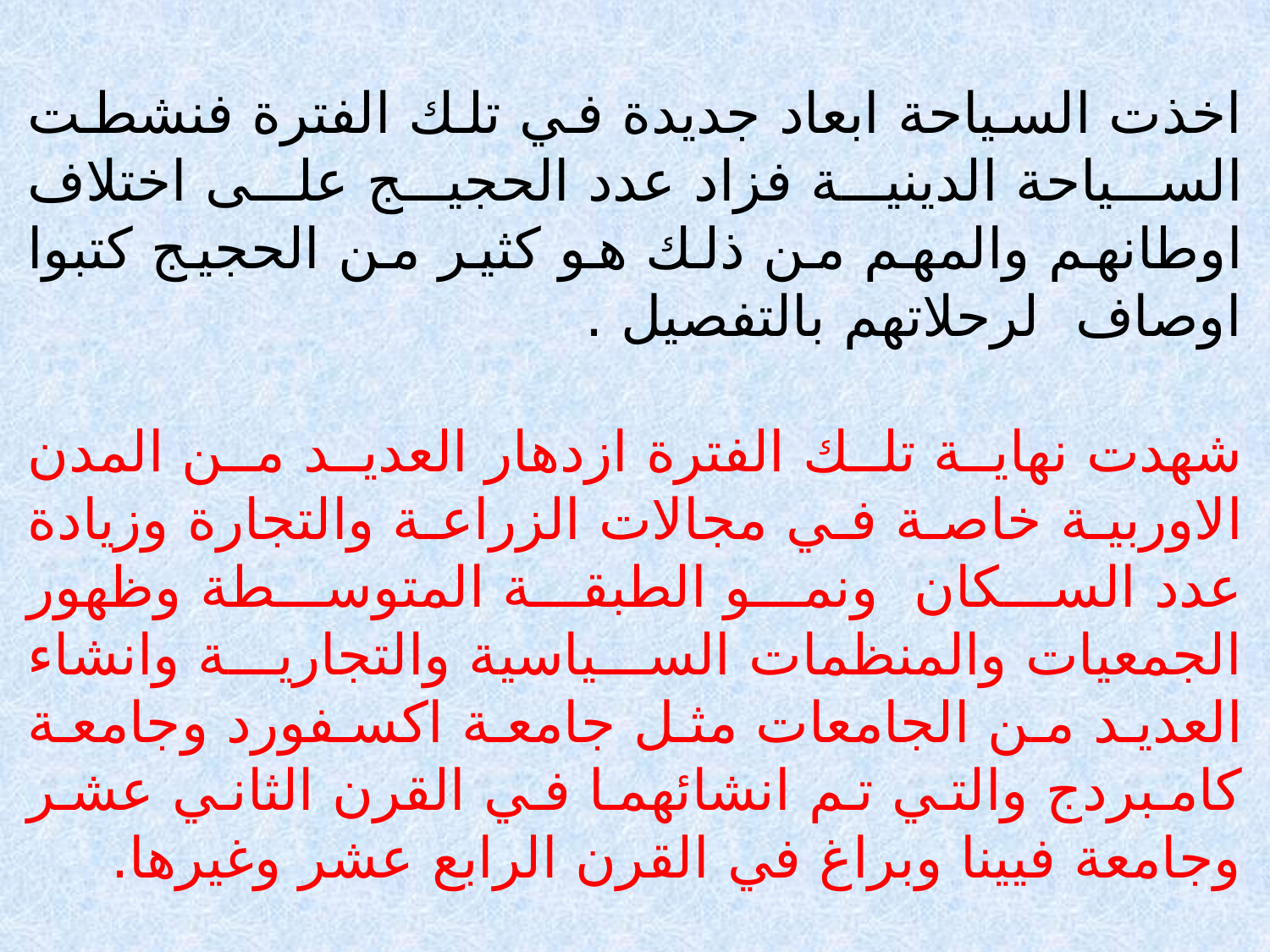

اخذت السياحة ابعاد جديدة في تلك الفترة فنشطت السياحة الدينية فزاد عدد الحجيج على اختلاف اوطانهم والمهم من ذلك هو كثير من الحجيج كتبوا اوصاف  لرحلاتهم بالتفصيل .

شهدت نهاية تلك الفترة ازدهار العديد من المدن الاوربية خاصة في مجالات الزراعة والتجارة وزيادة عدد السكان  ونمو الطبقة المتوسطة وظهور الجمعيات والمنظمات السياسية والتجارية وانشاء العديد من الجامعات مثل جامعة اكسفورد وجامعة كامبردج والتي تم انشائهما في القرن الثاني عشر وجامعة فيينا وبراغ في القرن الرابع عشر وغيرها.